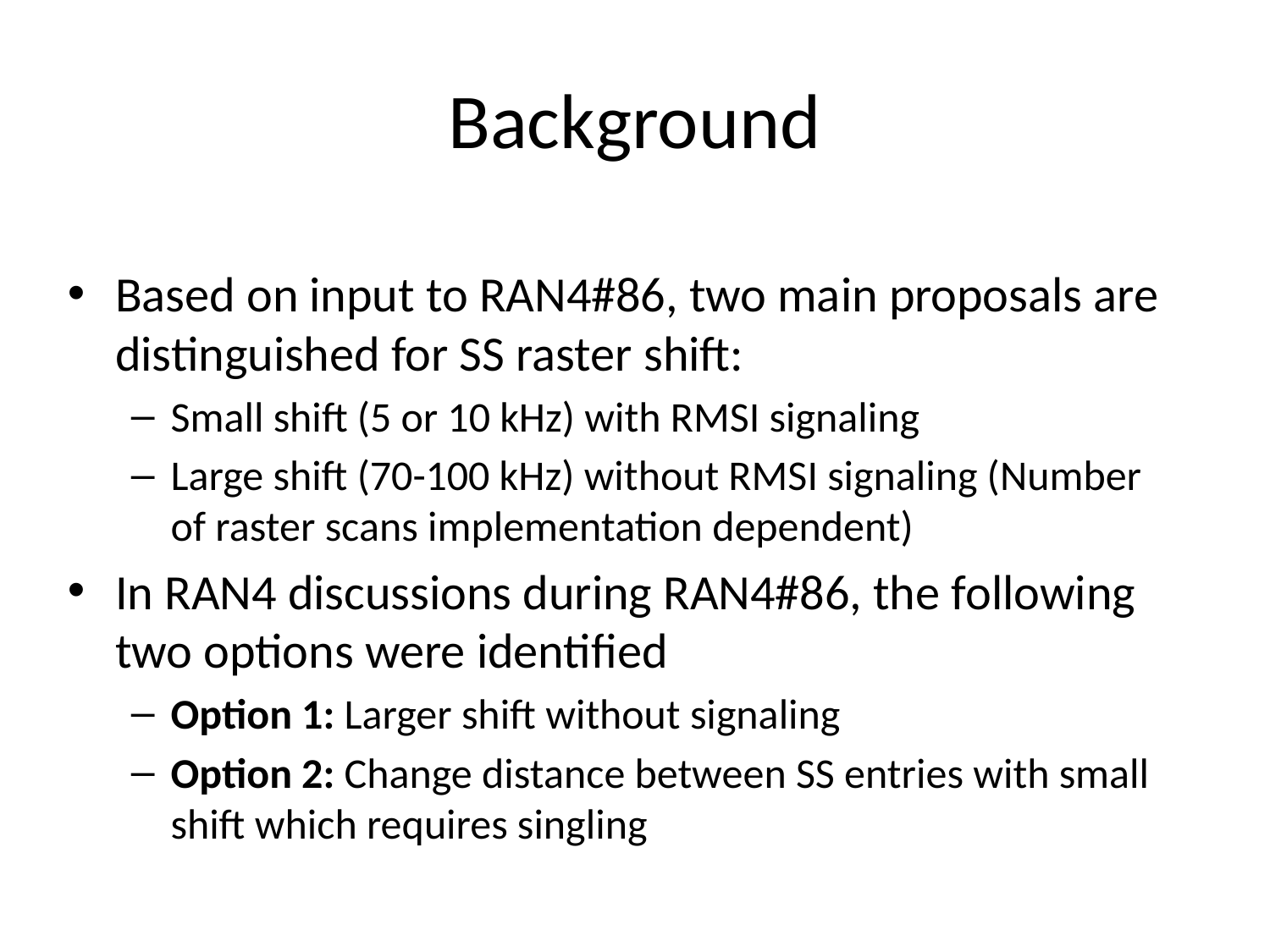

# Background

Based on input to RAN4#86, two main proposals are distinguished for SS raster shift:
Small shift (5 or 10 kHz) with RMSI signaling
Large shift (70-100 kHz) without RMSI signaling (Number of raster scans implementation dependent)
In RAN4 discussions during RAN4#86, the following two options were identified
Option 1: Larger shift without signaling
Option 2: Change distance between SS entries with small shift which requires singling